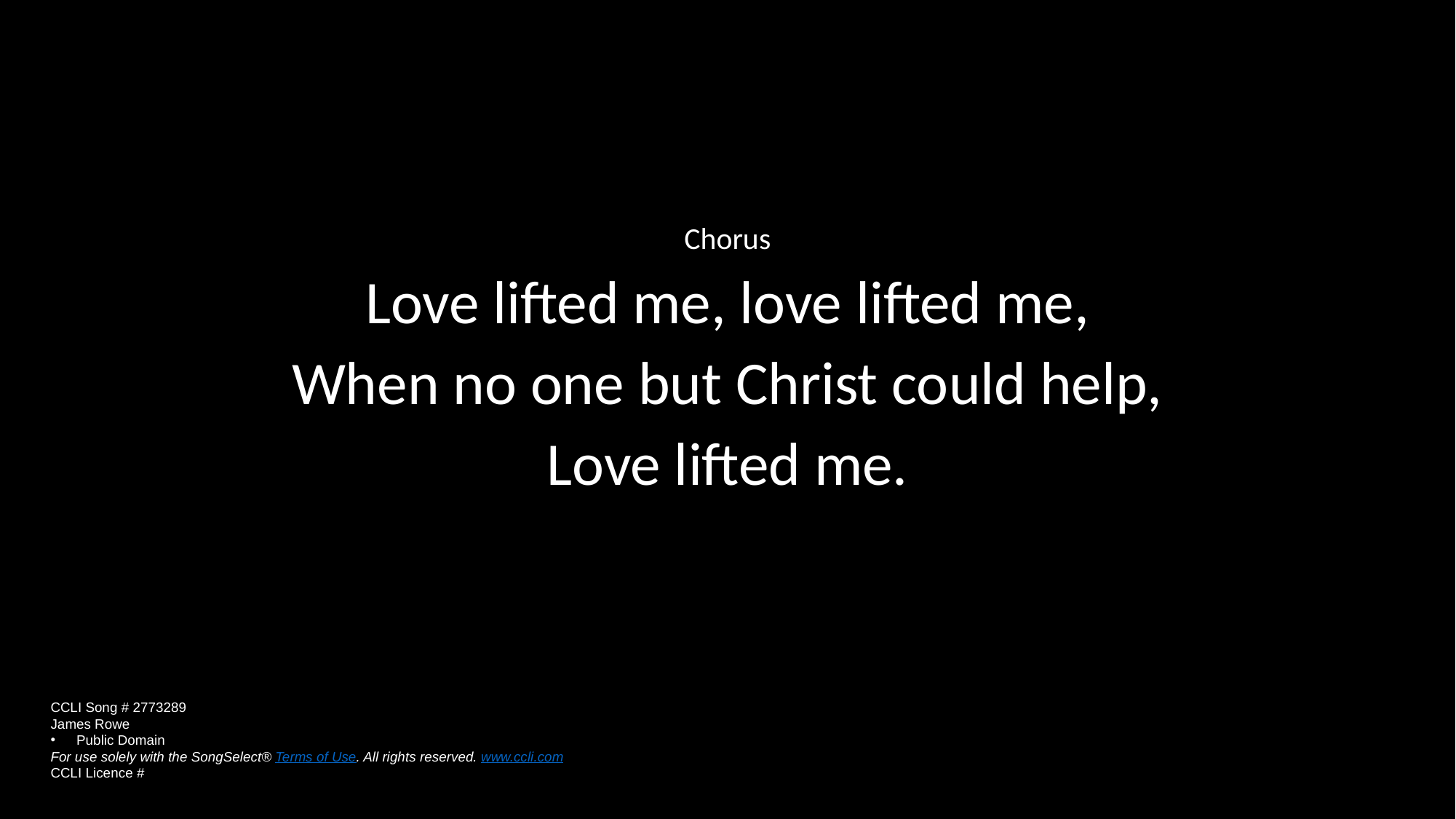

Chorus
Love lifted me, love lifted me,
When no one but Christ could help,
Love lifted me.
CCLI Song # 2773289
James Rowe
Public Domain
For use solely with the SongSelect® Terms of Use. All rights reserved. www.ccli.com
CCLI Licence #